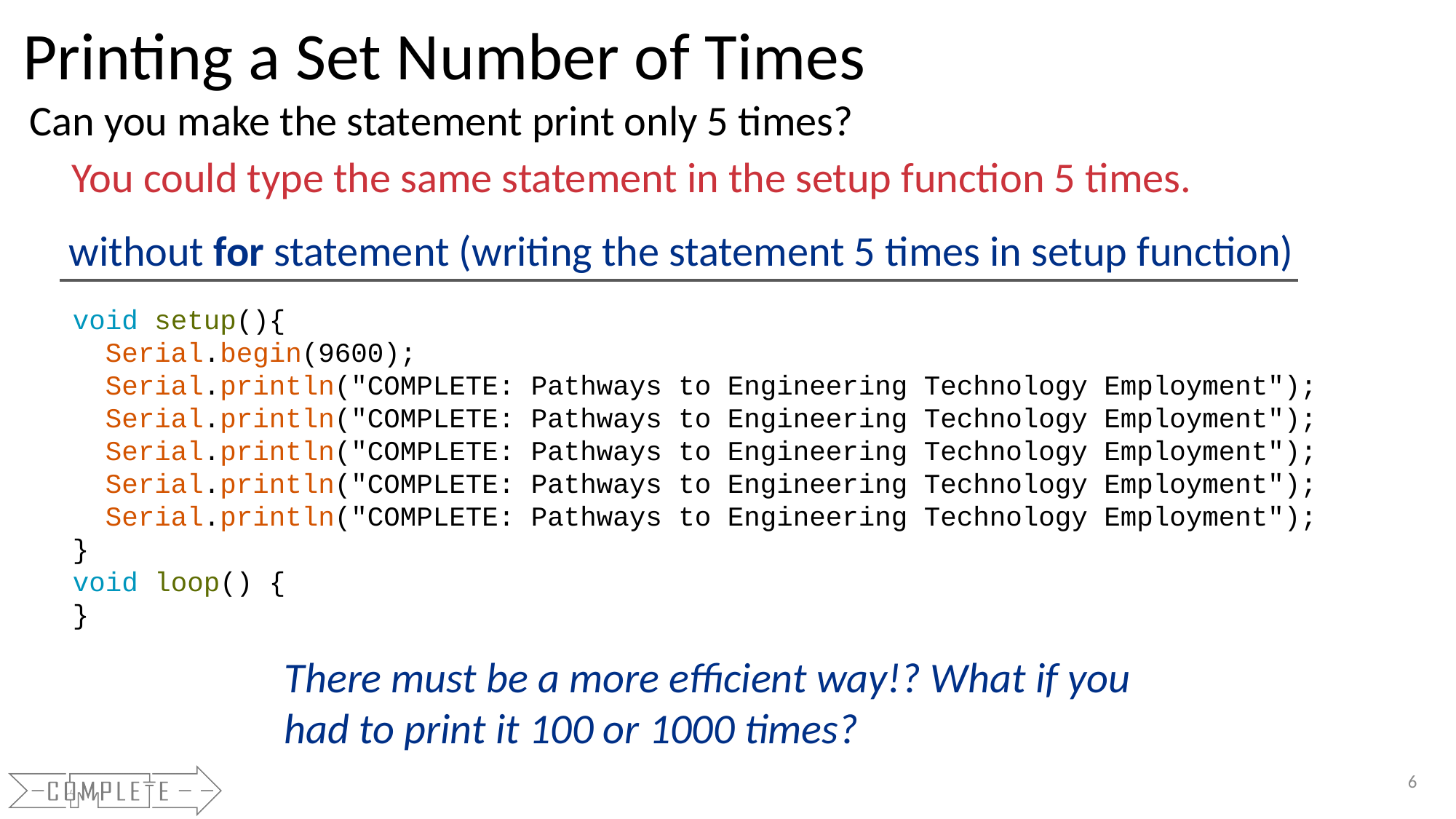

Printing a Set Number of Times
Can you make the statement print only 5 times?
You could type the same statement in the setup function 5 times.
without for statement (writing the statement 5 times in setup function)
void setup(){
  Serial.begin(9600);
  Serial.println("COMPLETE: Pathways to Engineering Technology Employment");
  Serial.println("COMPLETE: Pathways to Engineering Technology Employment");
  Serial.println("COMPLETE: Pathways to Engineering Technology Employment");
  Serial.println("COMPLETE: Pathways to Engineering Technology Employment");
  Serial.println("COMPLETE: Pathways to Engineering Technology Employment");
}
void loop() {
}
There must be a more efficient way!? What if you had to print it 100 or 1000 times?
6